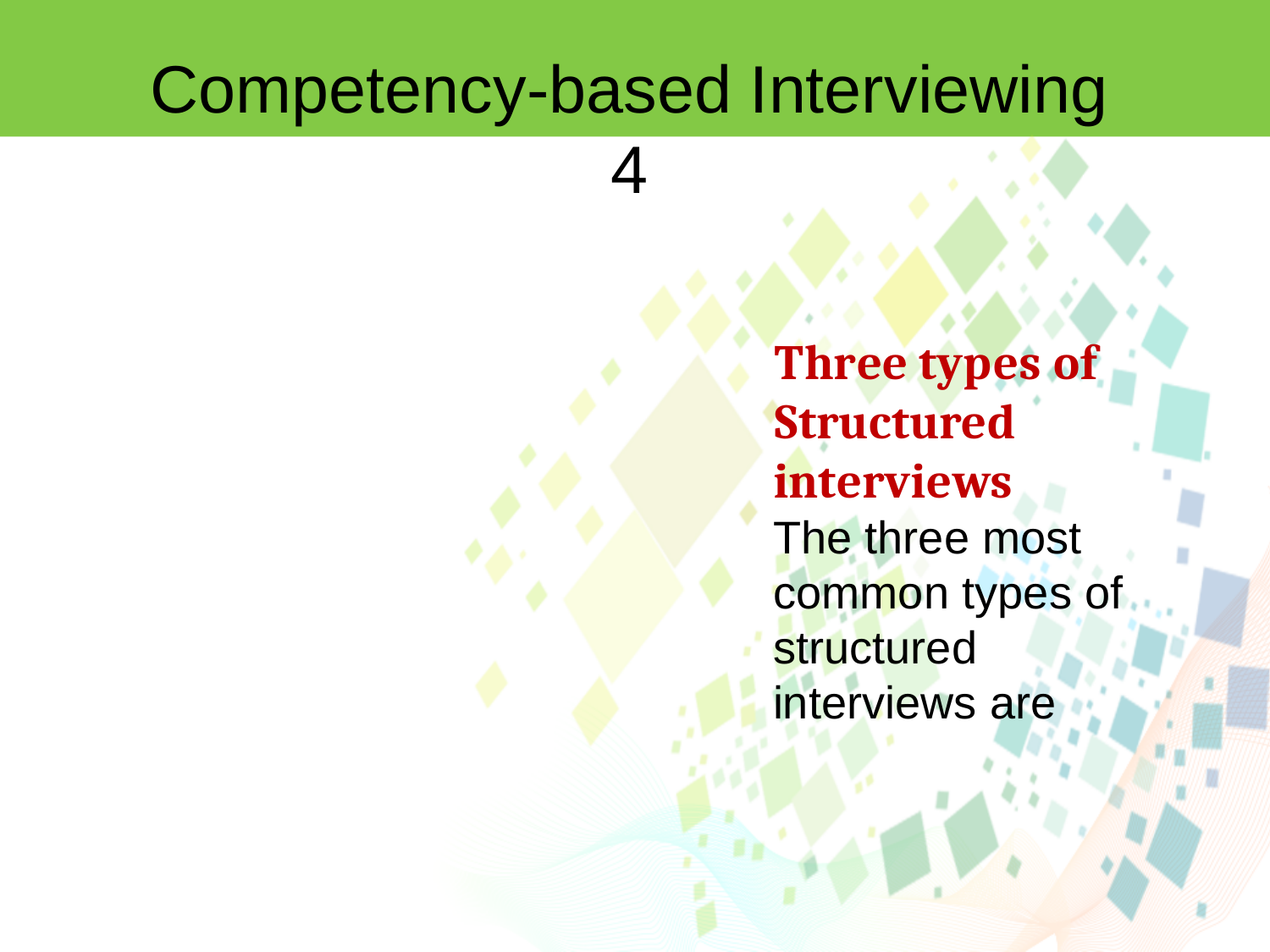

Competency-based Interviewing 4
Three types of Structured interviews
The three most common types of structured interviews are